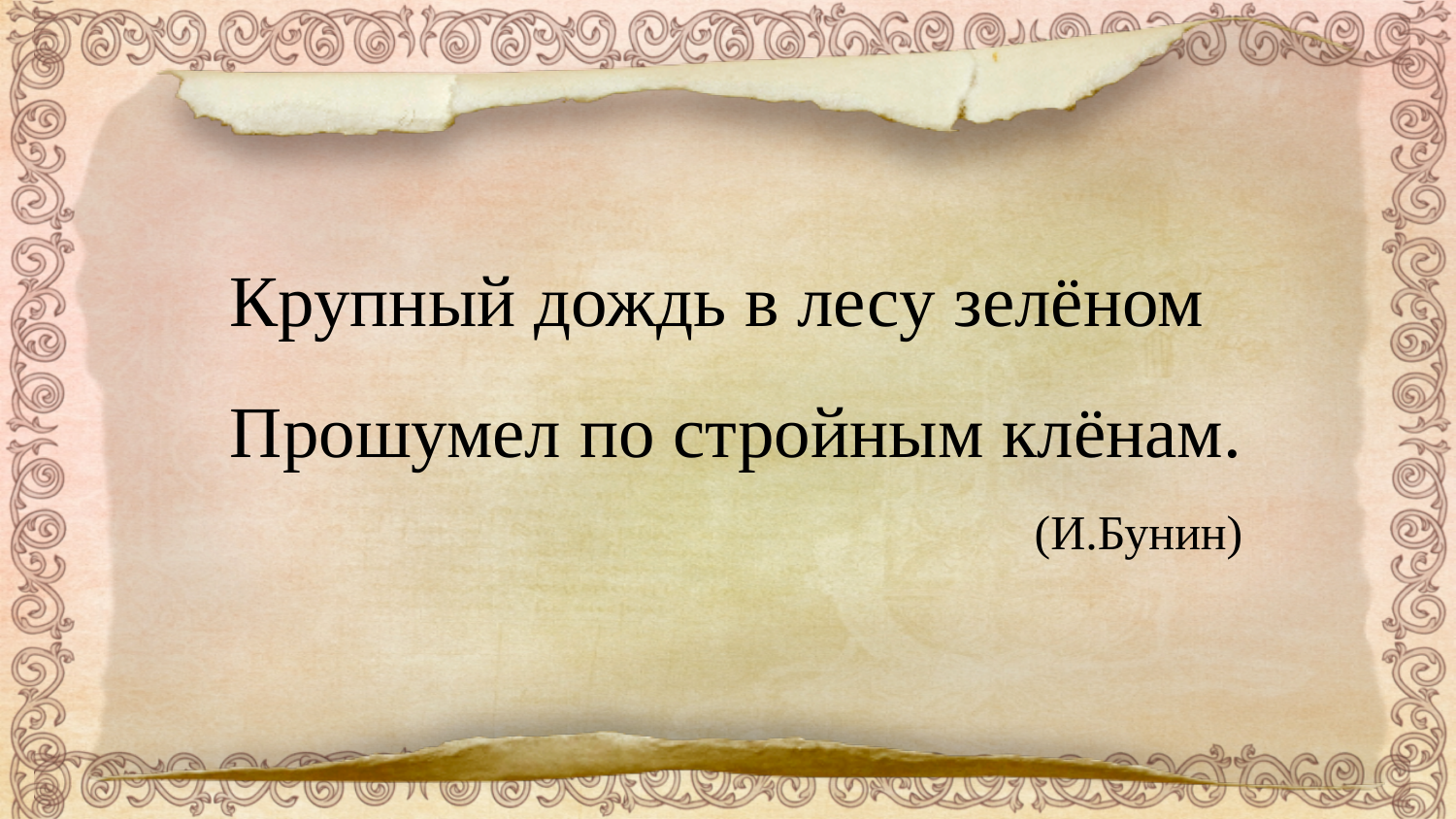

Крупный дождь в лесу зелёном
Прошумел по стройным клёнам.
(И.Бунин)